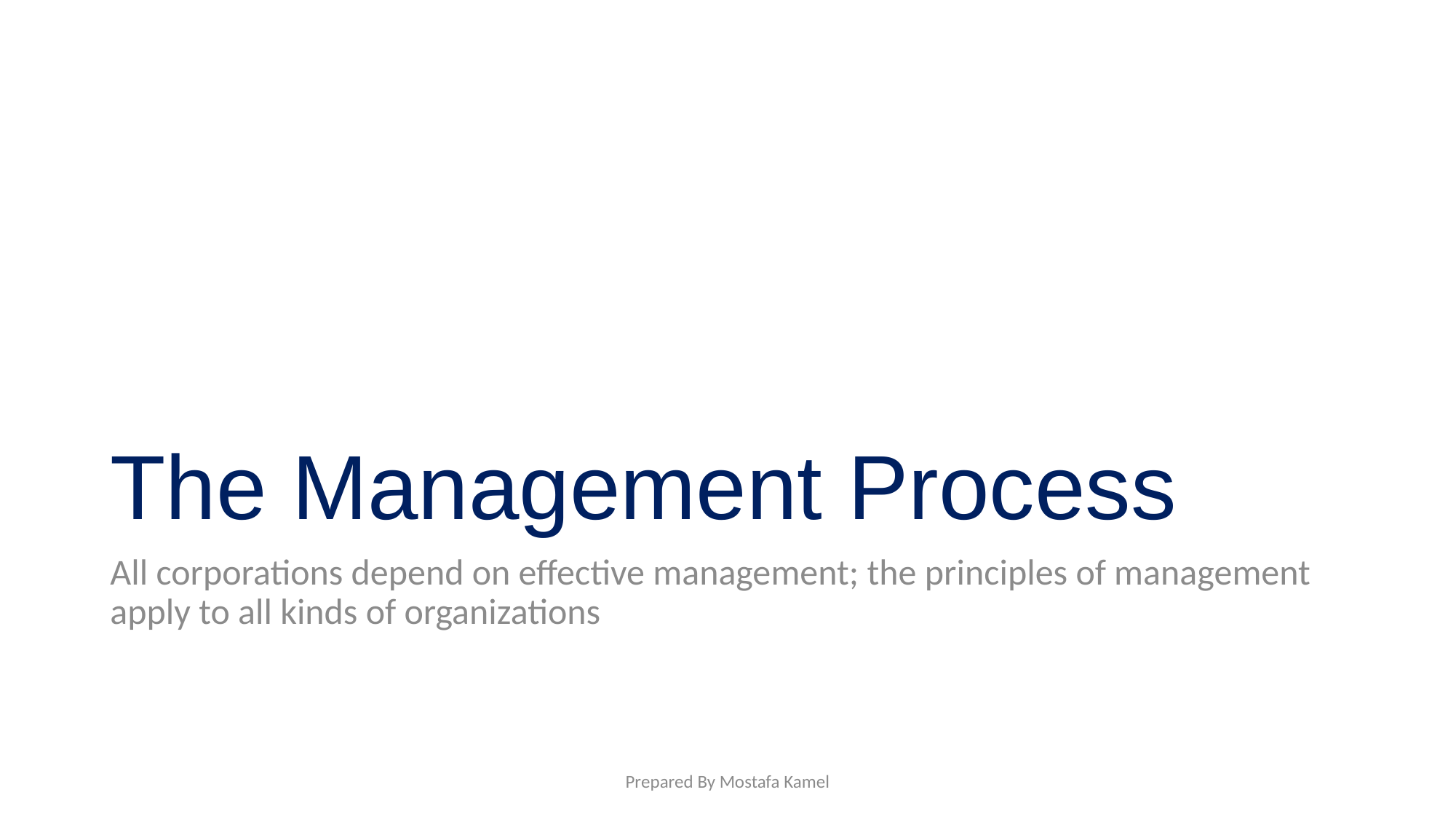

# The Management Process
All corporations depend on effective management; the principles of management apply to all kinds of organizations
Prepared By Mostafa Kamel